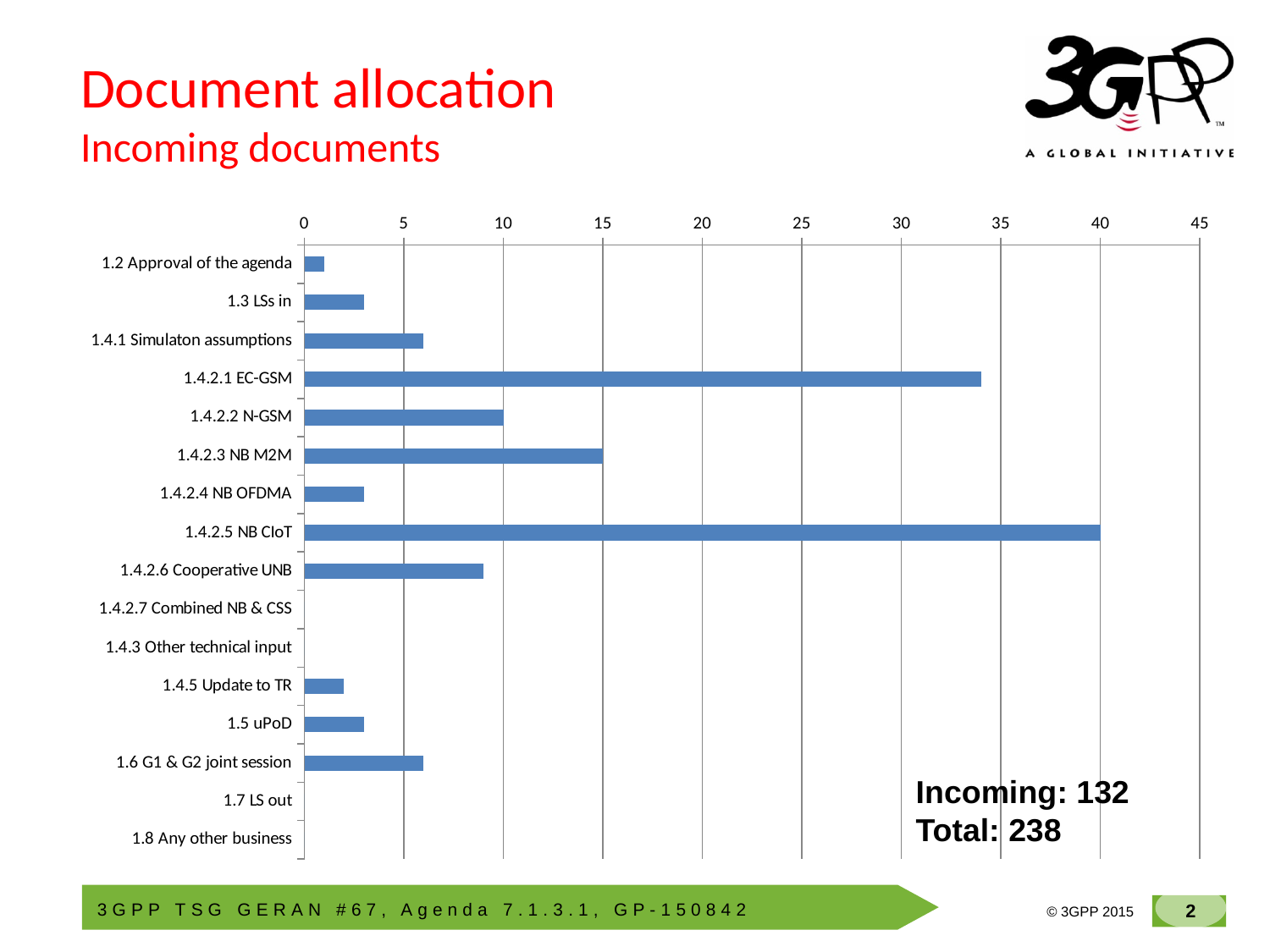

# Document allocation Incoming documents

### Chart

| Category |  |
|---|---|
| 1.2 Approval of the agenda | 1.0 |
| 1.3 LSs in | 3.0 |
| 1.4.1 Simulaton assumptions | 6.0 |
| 1.4.2.1 EC-GSM | 34.0 |
| 1.4.2.2 N-GSM | 10.0 |
| 1.4.2.3 NB M2M | 15.0 |
| 1.4.2.4 NB OFDMA | 3.0 |
| 1.4.2.5 NB CIoT | 40.0 |
| 1.4.2.6 Cooperative UNB | 9.0 |
| 1.4.2.7 Combined NB & CSS | 0.0 |
| 1.4.3 Other technical input | 0.0 |
| 1.4.5 Update to TR | 2.0 |
| 1.5 uPoD | 3.0 |
| 1.6 G1 & G2 joint session | 6.0 |
| 1.7 LS out | 0.0 |
| 1.8 Any other business | 0.0 |
Incoming: 132
Total: 238